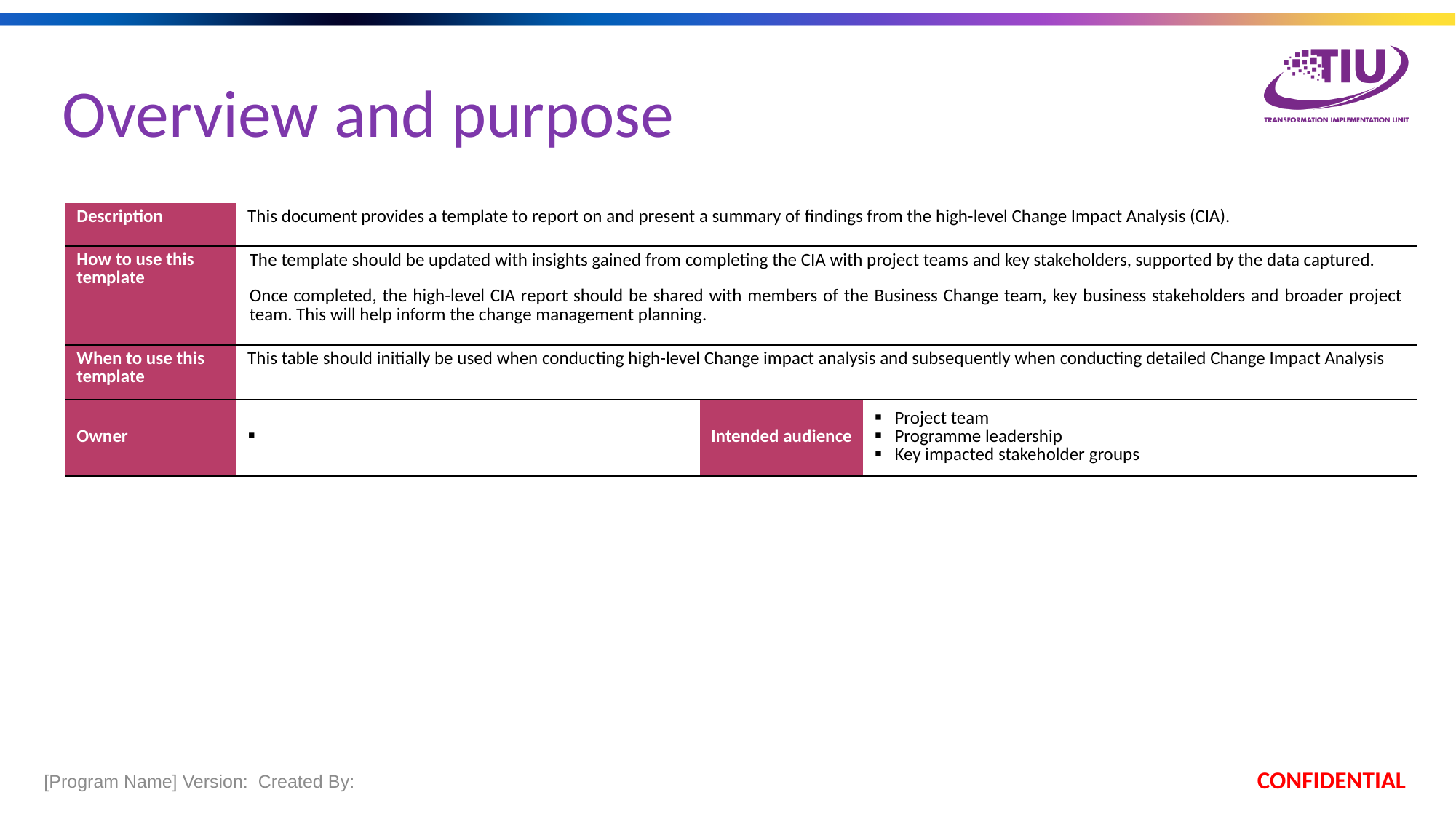

Overview and purpose
| Description | This document provides a template to report on and present a summary of findings from the high-level Change Impact Analysis (CIA). |  |  |
| --- | --- | --- | --- |
| How to use this template | The template should be updated with insights gained from completing the CIA with project teams and key stakeholders, supported by the data captured. Once completed, the high-level CIA report should be shared with members of the Business Change team, key business stakeholders and broader project team. This will help inform the change management planning. |  |  |
| When to use this template | This table should initially be used when conducting high-level Change impact analysis and subsequently when conducting detailed Change Impact Analysis |  |  |
| Owner |  | Intended audience | Project team Programme leadership Key impacted stakeholder groups |
 [Program Name] Version:  Created By:
CONFIDENTIAL